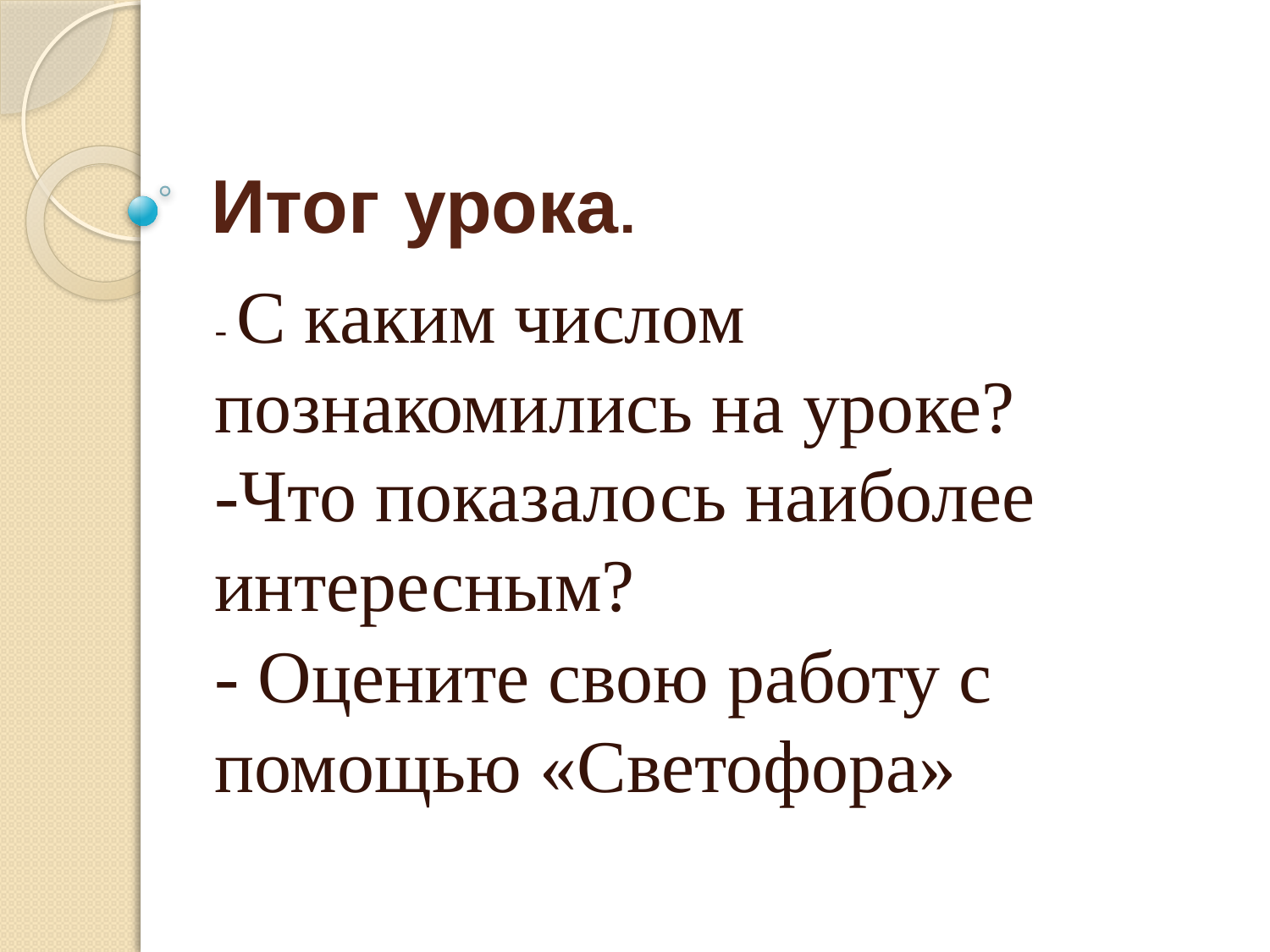

# Итог урока.
- С каким числом познакомились на уроке?
-Что показалось наиболее интересным?
- Оцените свою работу с помощью «Светофора»